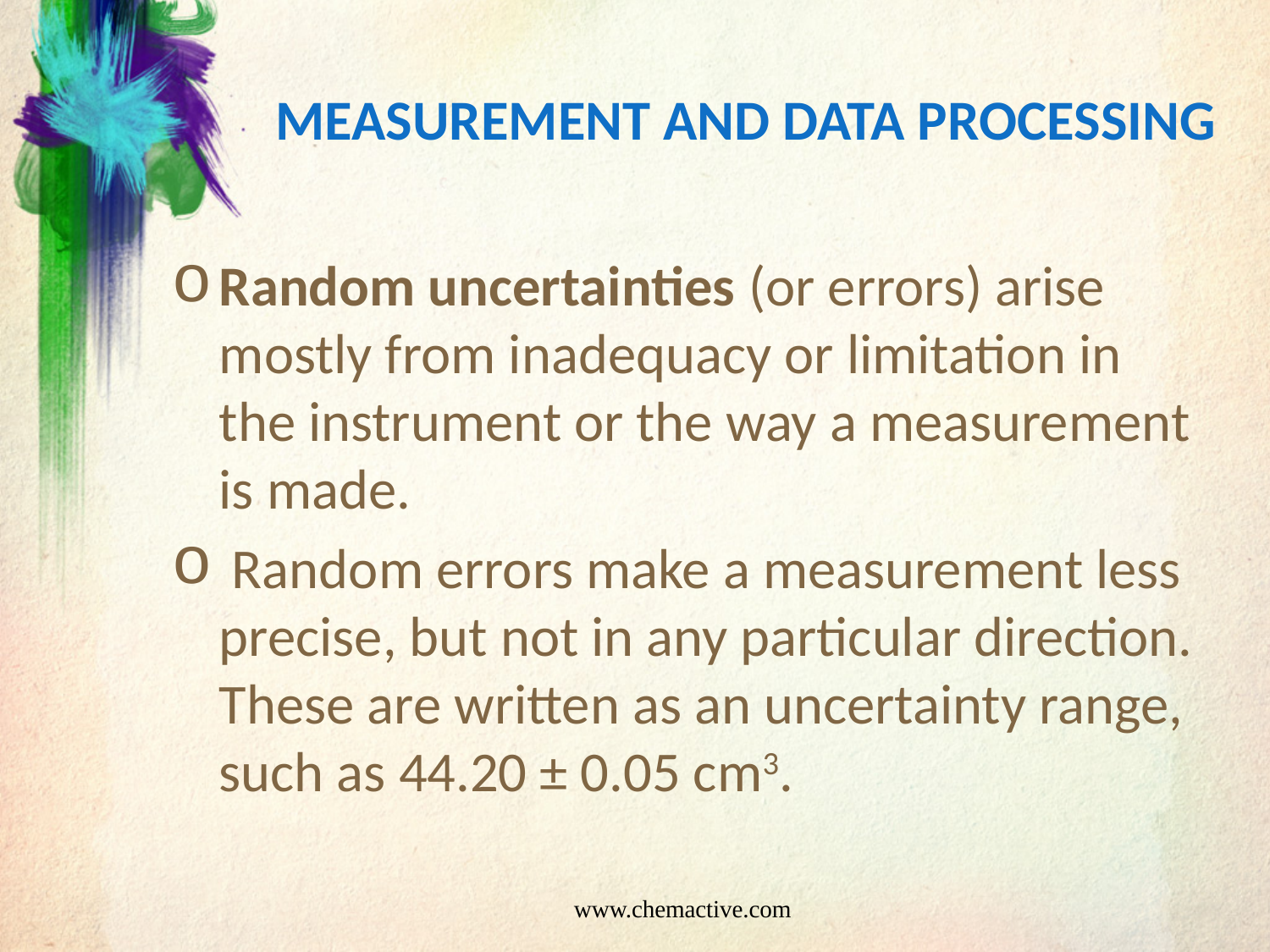

Measurement and data processing
#
Random uncertainties (or errors) arise mostly from inadequacy or limitation in the instrument or the way a measurement is made.
 Random errors make a measurement less precise, but not in any particular direction. These are written as an uncertainty range, such as 44.20 ± 0.05 cm3.
www.chemactive.com